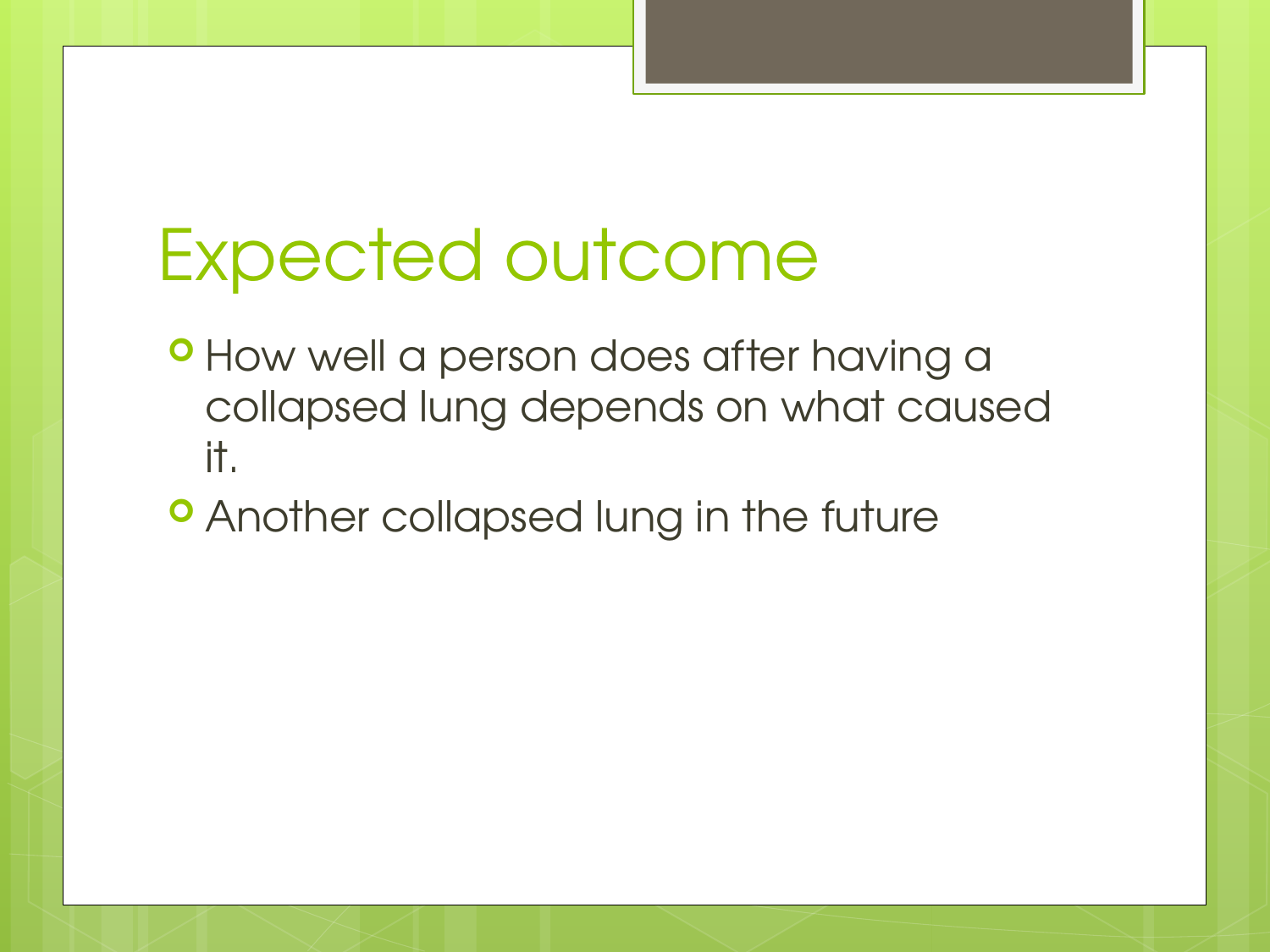

# Expected outcome
How well a person does after having a collapsed lung depends on what caused it.
Another collapsed lung in the future